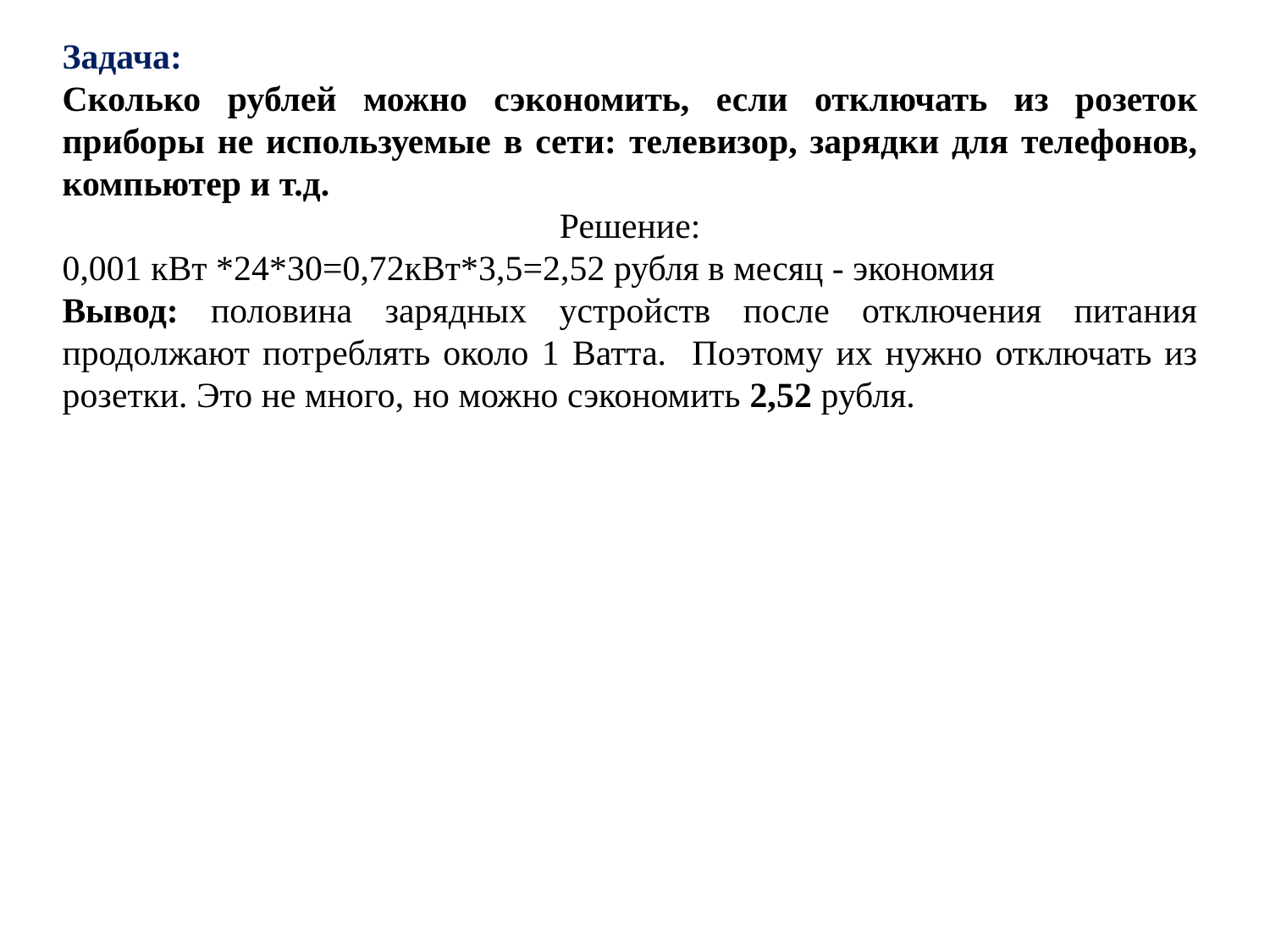

Задача:
Сколько рублей можно сэкономить, если отключать из розеток приборы не используемые в сети: телевизор, зарядки для телефонов, компьютер и т.д.
Решение:
0,001 кВт *24*30=0,72кВт*3,5=2,52 рубля в месяц - экономия
Вывод: половина зарядных устройств после отключения питания продолжают потреблять около 1 Ватта.  Поэтому их нужно отключать из розетки. Это не много, но можно сэкономить 2,52 рубля.